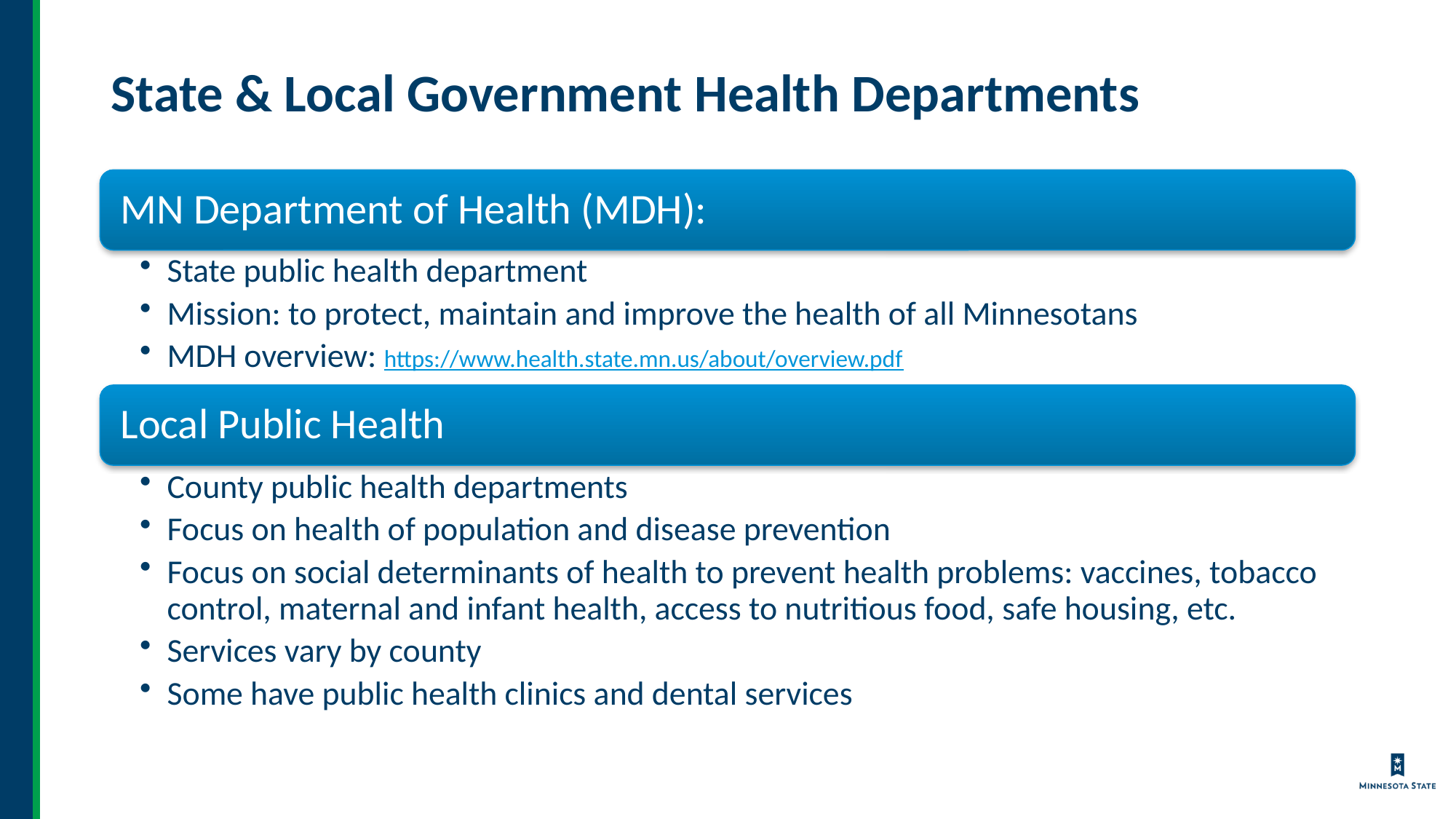

# State & Local Government Health Departments
MN Department of Health (MDH):
State public health department
Mission: to protect, maintain and improve the health of all Minnesotans
MDH overview: https://www.health.state.mn.us/about/overview.pdf
Local Public Health
County public health departments
Focus on health of population and disease prevention
Focus on social determinants of health to prevent health problems: vaccines, tobacco control, maternal and infant health, access to nutritious food, safe housing, etc.
Services vary by county
Some have public health clinics and dental services